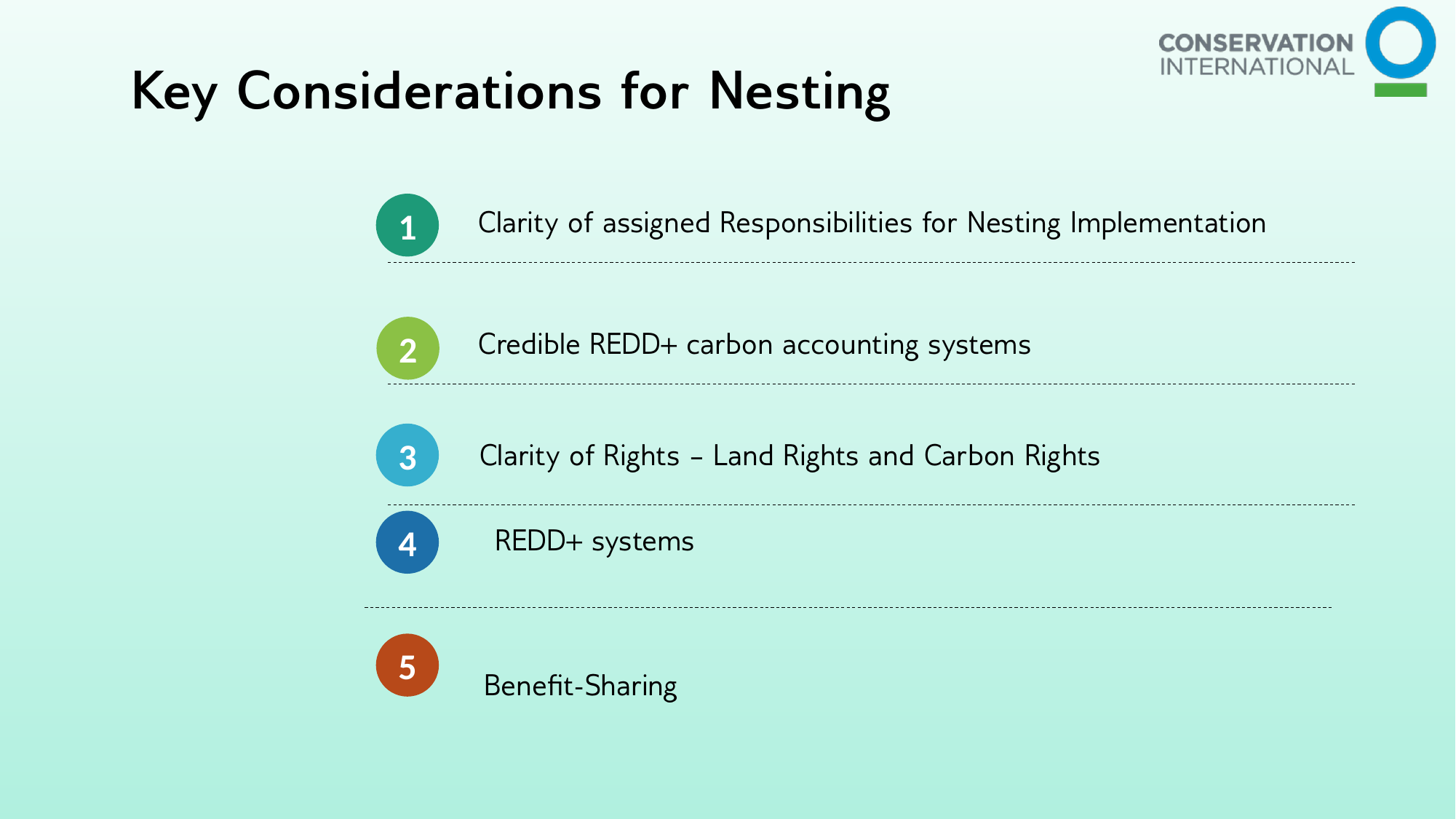

Key Considerations for Nesting
Clarity of assigned Responsibilities for Nesting Implementation
1
Credible REDD+ carbon accounting systems
2
Clarity of Rights – Land Rights and Carbon Rights
3
     REDD+ systems
4

          Benefit-Sharing
5